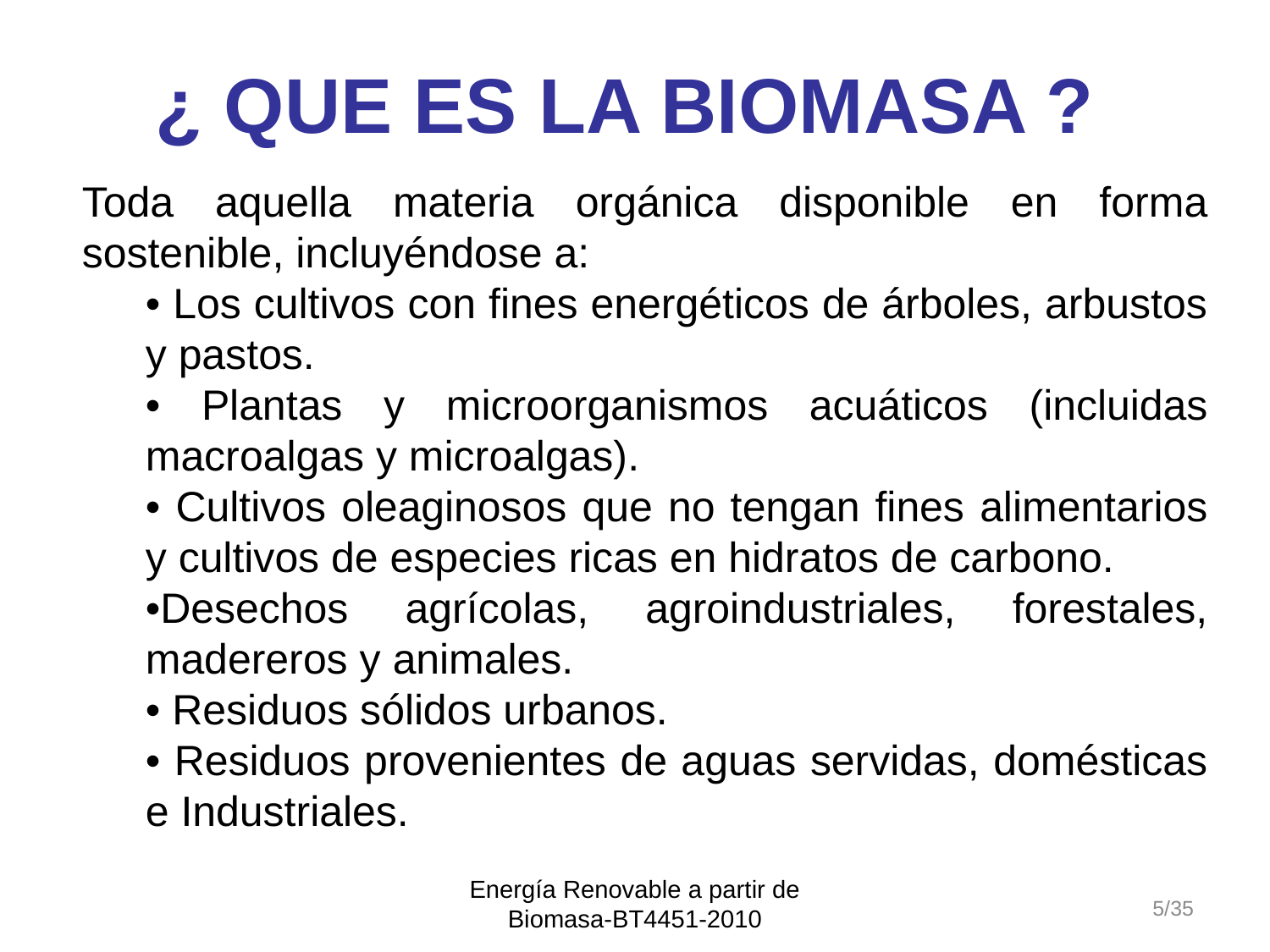

¿ QUE ES LA BIOMASA ?
Toda aquella materia orgánica disponible en forma sostenible, incluyéndose a:
• Los cultivos con fines energéticos de árboles, arbustos y pastos.
• Plantas y microorganismos acuáticos (incluidas macroalgas y microalgas).
• Cultivos oleaginosos que no tengan fines alimentarios y cultivos de especies ricas en hidratos de carbono.
•Desechos agrícolas, agroindustriales, forestales, madereros y animales.
• Residuos sólidos urbanos.
• Residuos provenientes de aguas servidas, domésticas e Industriales.
Energía Renovable a partir de Biomasa-BT4451-2010
5/35